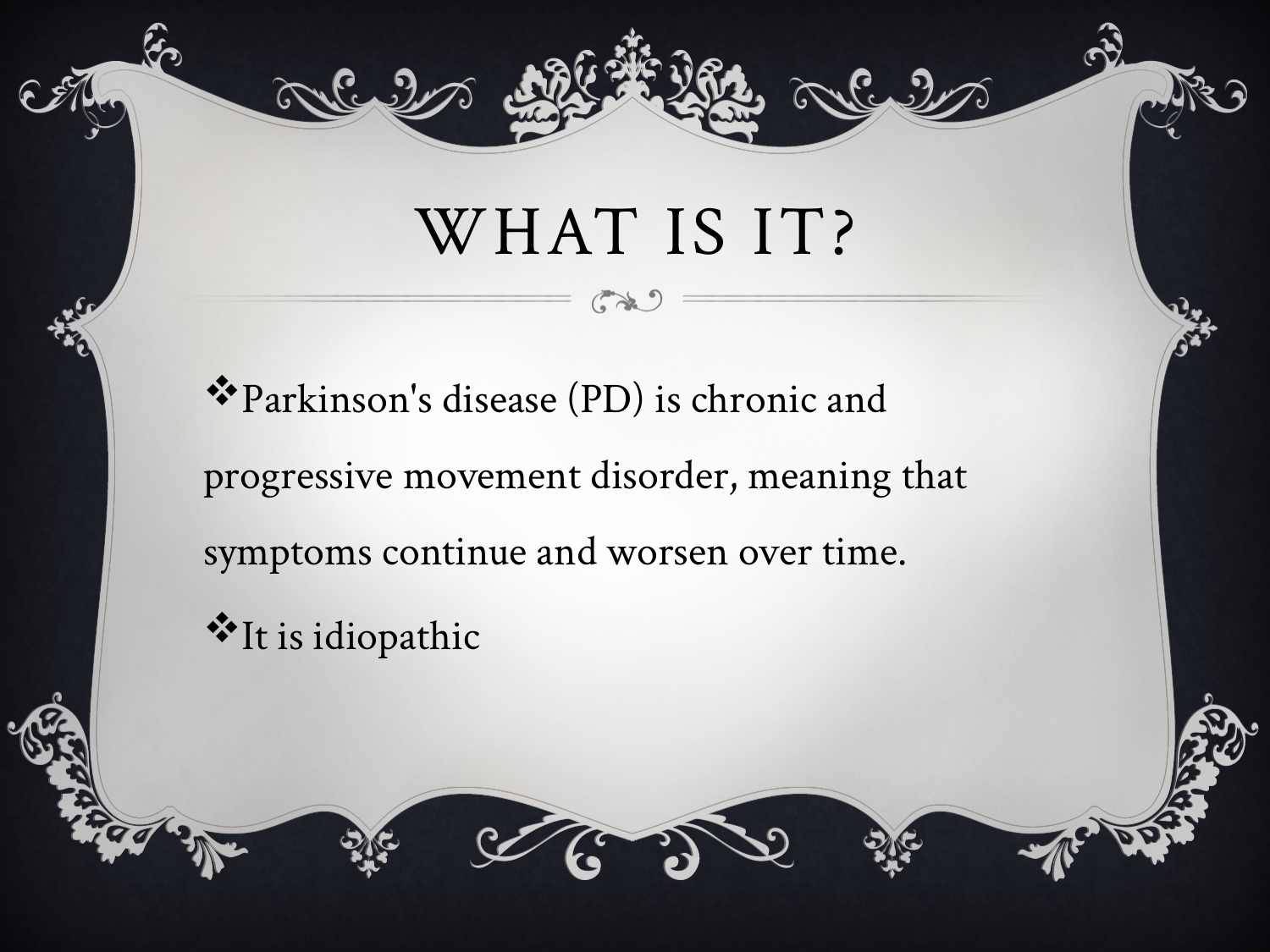

# What is it?
Parkinson's disease (PD) is chronic and progressive movement disorder, meaning that symptoms continue and worsen over time.
It is idiopathic